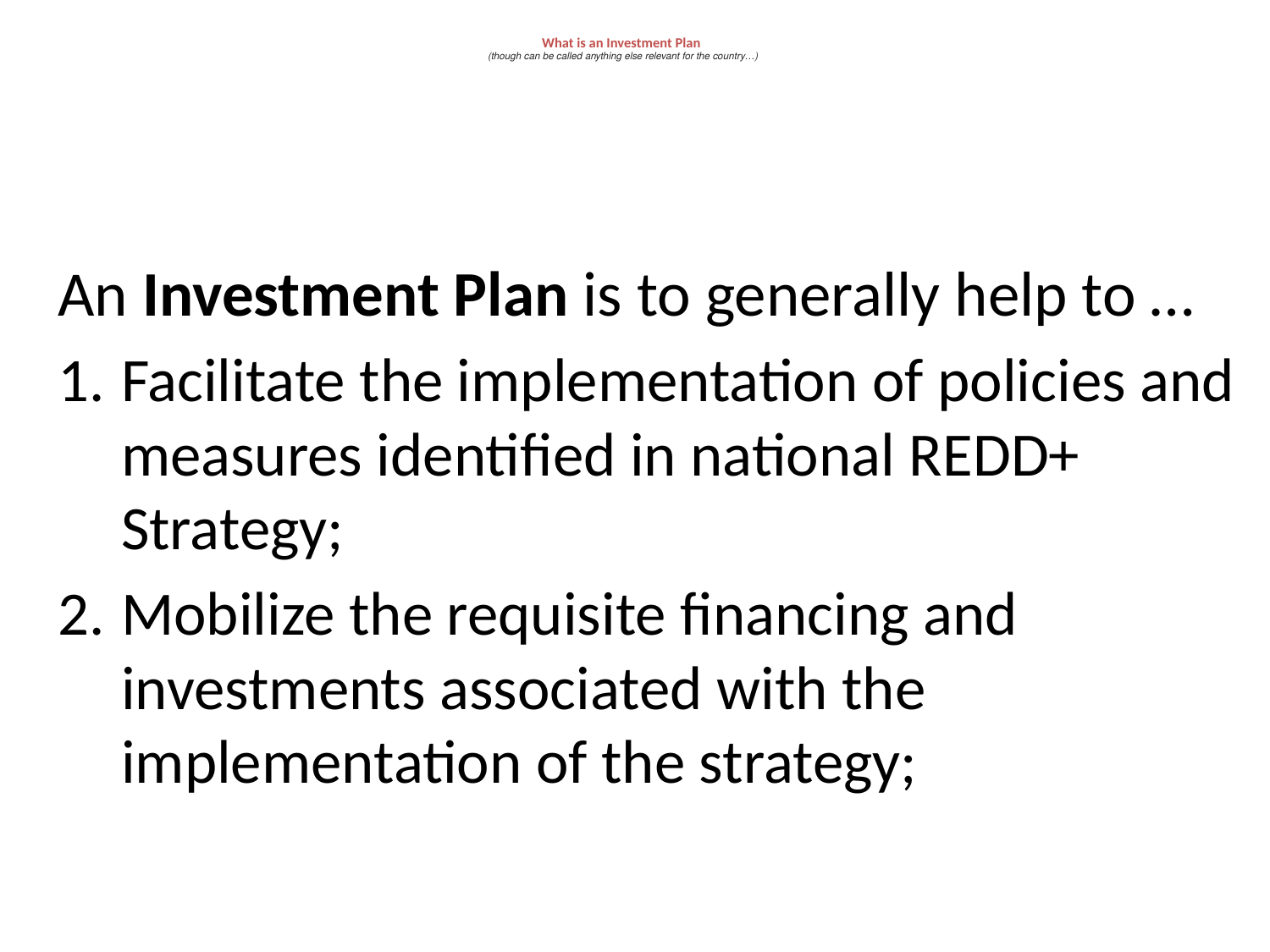

What is an Investment Plan
(though can be called anything else relevant for the country…)

An Investment Plan is to generally help to …
Facilitate the implementation of policies and measures identified in national REDD+ Strategy;
Mobilize the requisite financing and investments associated with the implementation of the strategy;